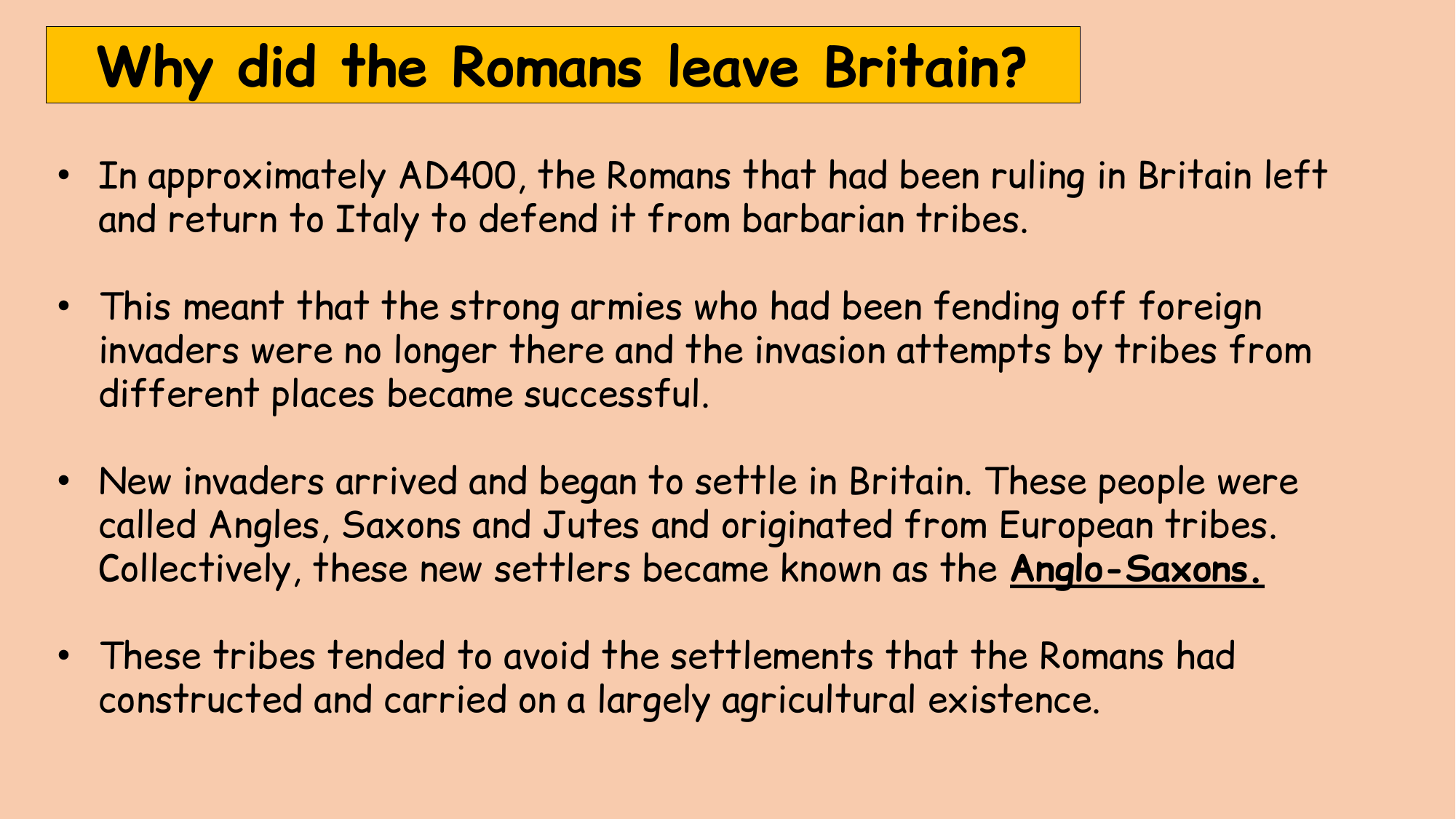

Why did the Romans leave Britain?
In approximately AD400, the Romans that had been ruling in Britain left and return to Italy to defend it from barbarian tribes.

This meant that the strong armies who had been fending off foreign invaders were no longer there and the invasion attempts by tribes from different places became successful.

New invaders arrived and began to settle in Britain. These people were called Angles, Saxons and Jutes and originated from European tribes. Collectively, these new settlers became known as the Anglo-Saxons.

These tribes tended to avoid the settlements that the Romans had constructed and carried on a largely agricultural existence.